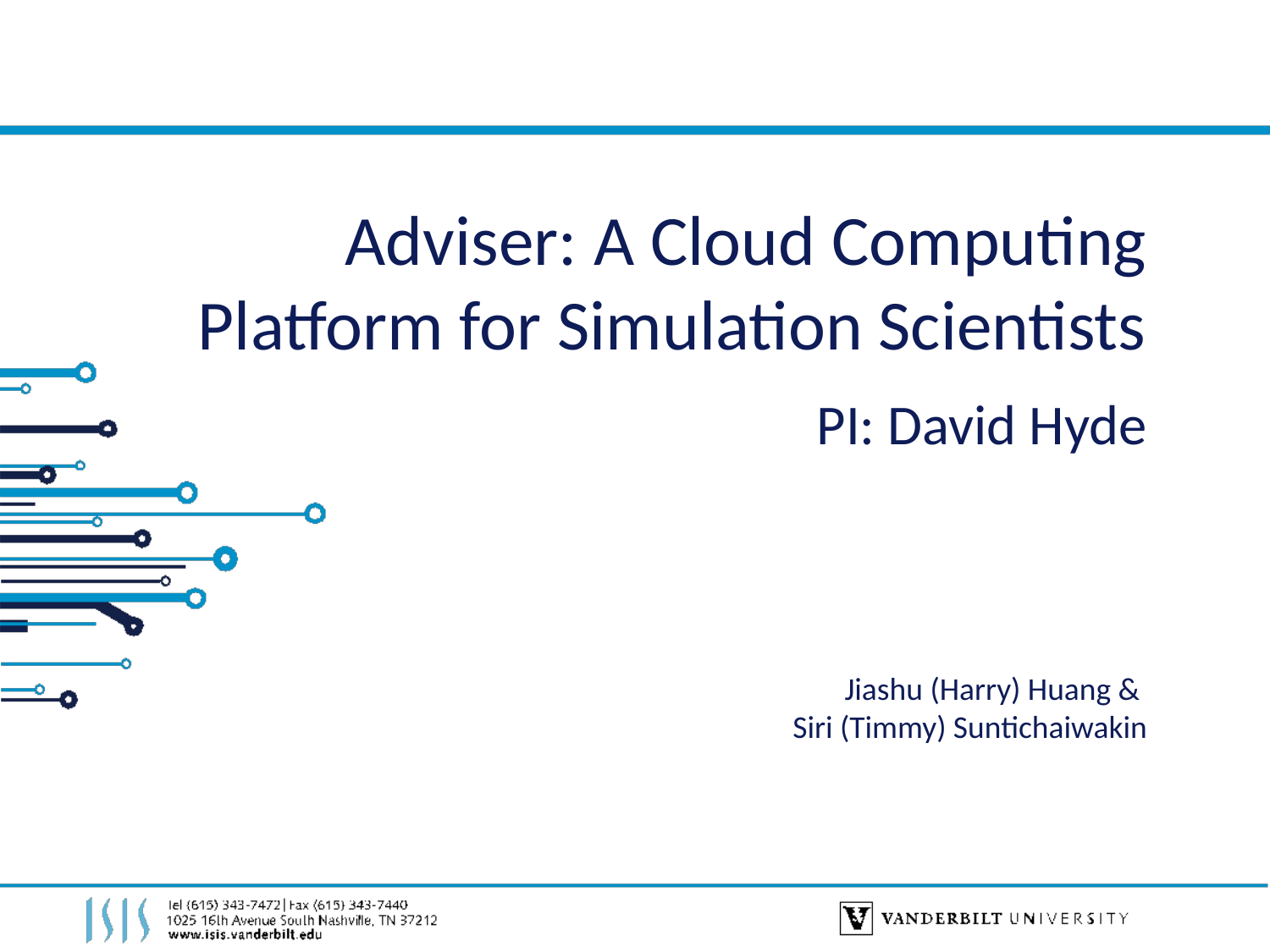

# Adviser: A Cloud Computing Platform for Simulation Scientists
PI: David Hyde
Jiashu (Harry) Huang &
Siri (Timmy) Suntichaiwakin